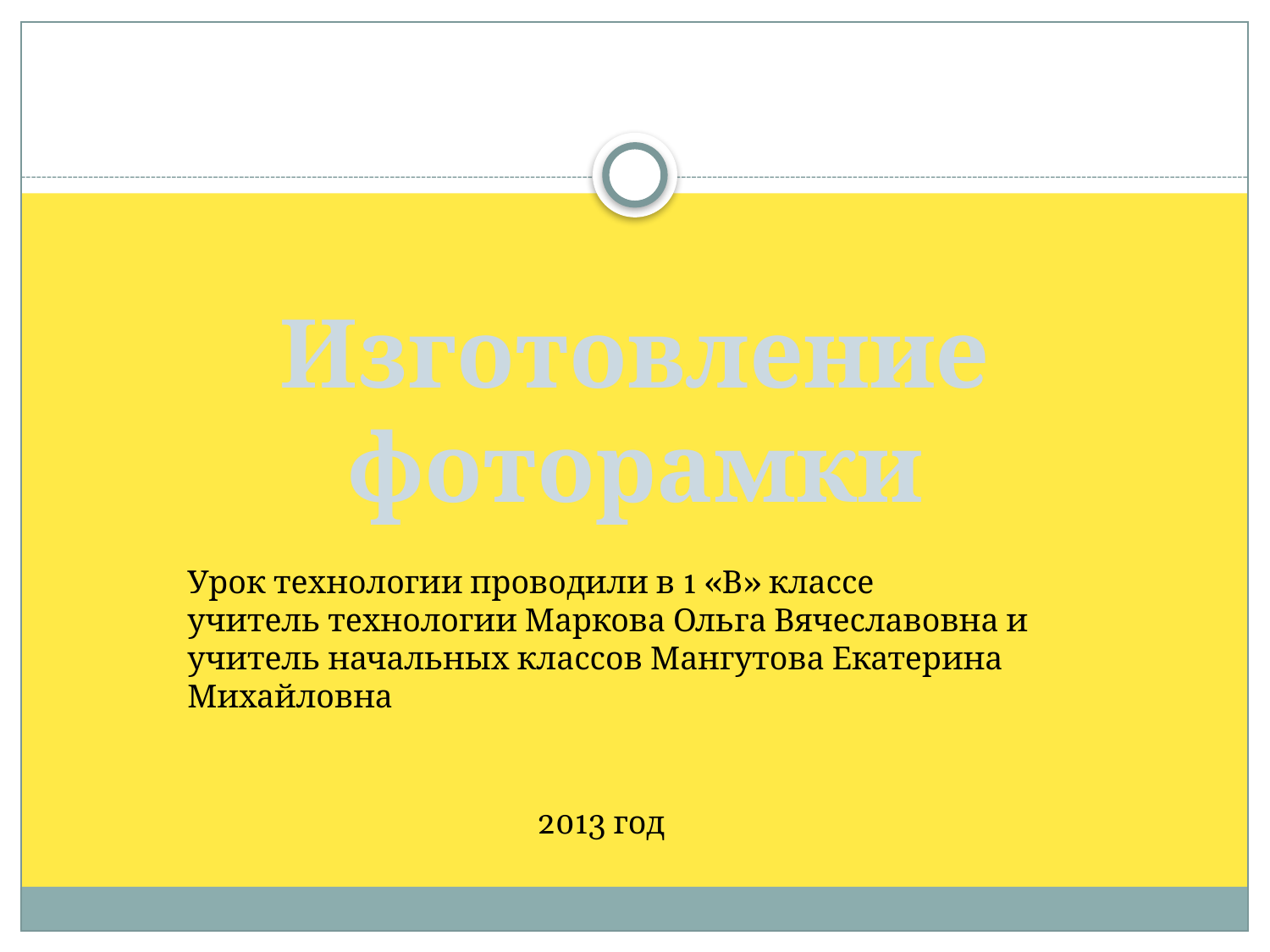

Изготовление фоторамки
Урок технологии проводили в 1 «В» классе
учитель технологии Маркова Ольга Вячеславовна и
учитель начальных классов Мангутова Екатерина Михайловна
2013 год